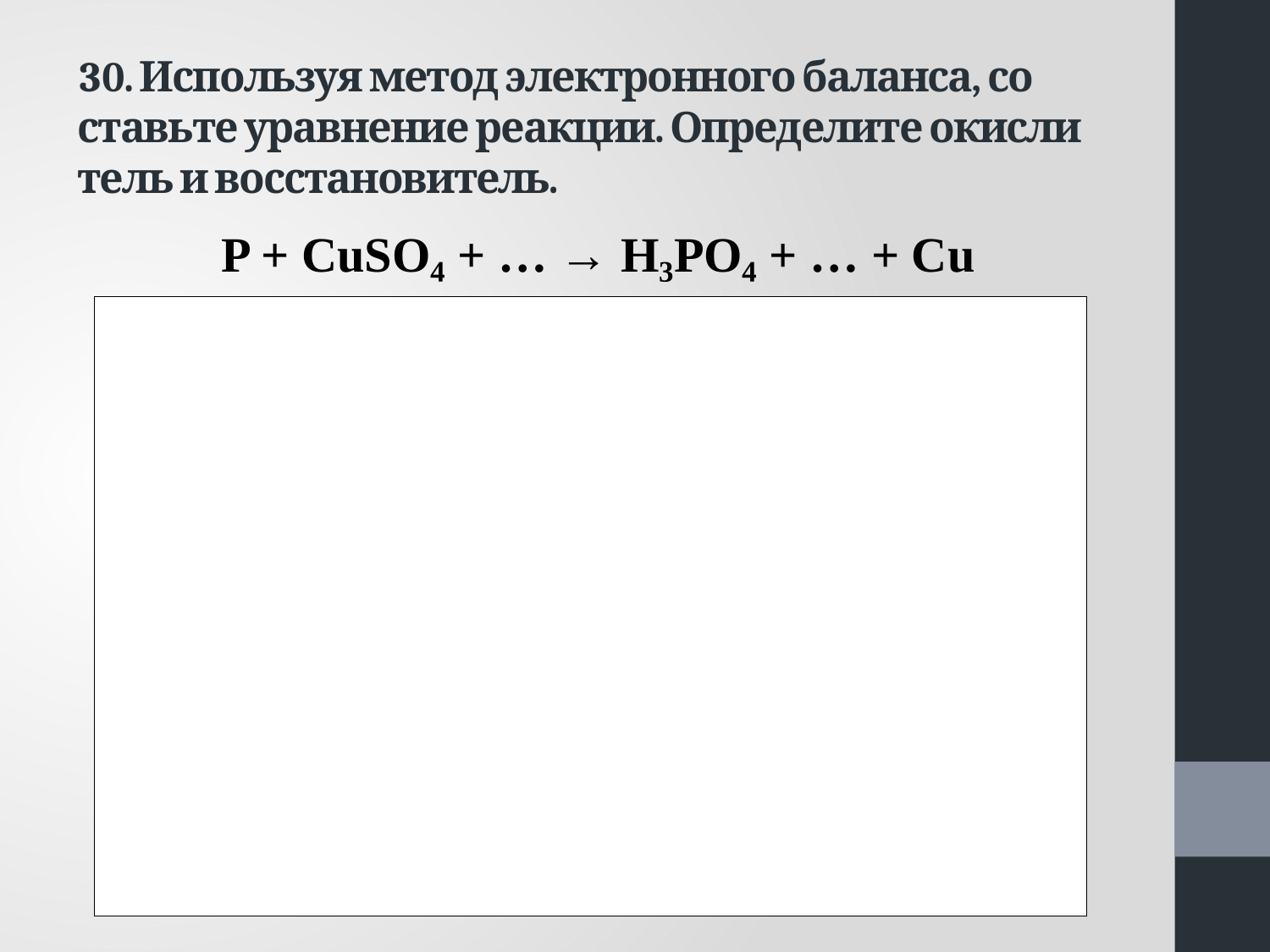

# 30. Ис­поль­зуя метод элек­трон­но­го ба­лан­са, со­ставь­те урав­не­ние ре­ак­ции. Опре­де­ли­те окис­ли­тель и вос­ста­но­ви­тель.
P + CuSO₄ + … → H₃PO₄ + … + Cu
2P + 5CuSO₄ + 8H₂O → 2H₃PO₄ + 5H₂SO₄ + 5Cu

P° -5 e → P⁺⁵                  10                2 – процесс окисления
Cu⁺² + 2e → Cu°                                 5 – процесс восстановления

P (P°) – восстановитель
Cu (Cu⁺²) – окислитель